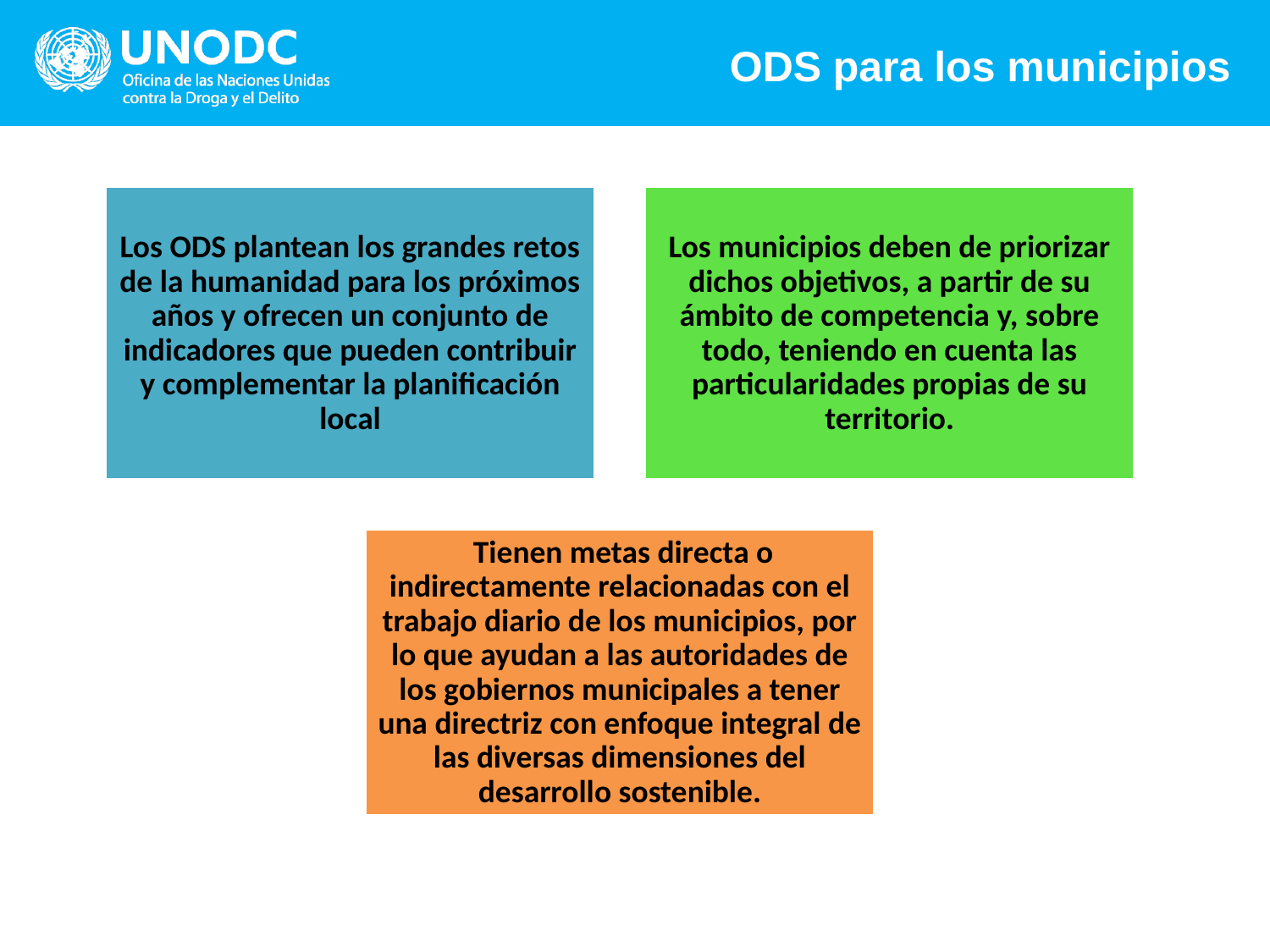

ODS para los municipios
Los ODS plantean los grandes retos de la humanidad para los próximos años y ofrecen un conjunto de indicadores que pueden contribuir y complementar la planificación local
Los municipios deben de priorizar dichos objetivos, a partir de su ámbito de competencia y, sobre todo, teniendo en cuenta las particularidades propias de su territorio.
 Tienen metas directa o indirectamente relacionadas con el trabajo diario de los municipios, por lo que ayudan a las autoridades de los gobiernos municipales a tener una directriz con enfoque integral de las diversas dimensiones del desarrollo sostenible.